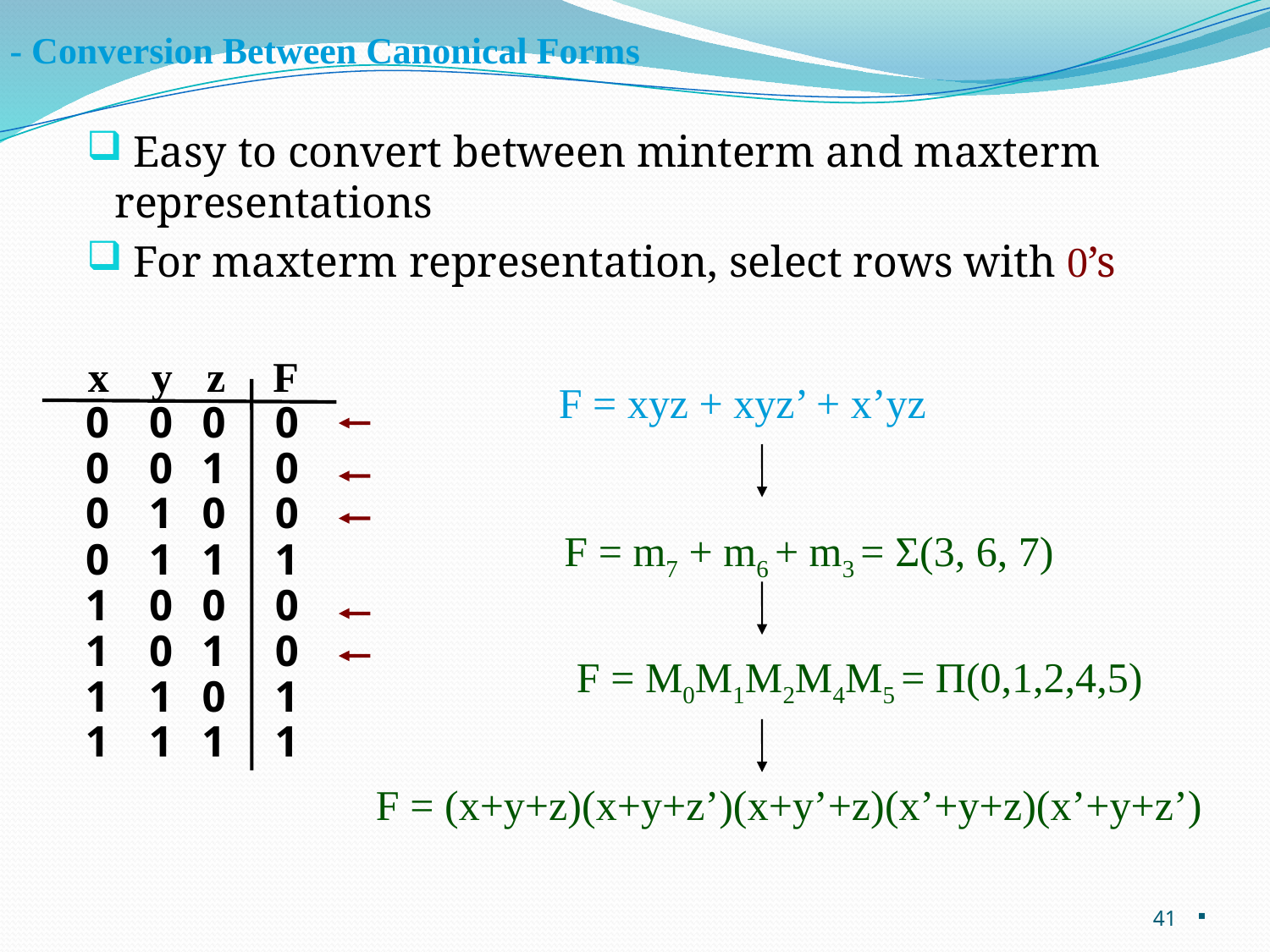

# - Conversion Between Canonical Forms
 Easy to convert between minterm and maxterm representations
 For maxterm representation, select rows with 0’s

x
0
0
0
0
1
1
1
1
y
0
0
1
1
0
0
1
1
z
0
1
0
1
0
1
0
1
F
0
0
0
1
0
0
1
1

F = xyz + xyz’ + x’yz

F = m7 + m6 + m3 = Σ(3, 6, 7)

F = M0M1M2M4M5 = Π(0,1,2,4,5)

F = (x+y+z)(x+y+z’)(x+y’+z)(x’+y+z)(x’+y+z’)
41